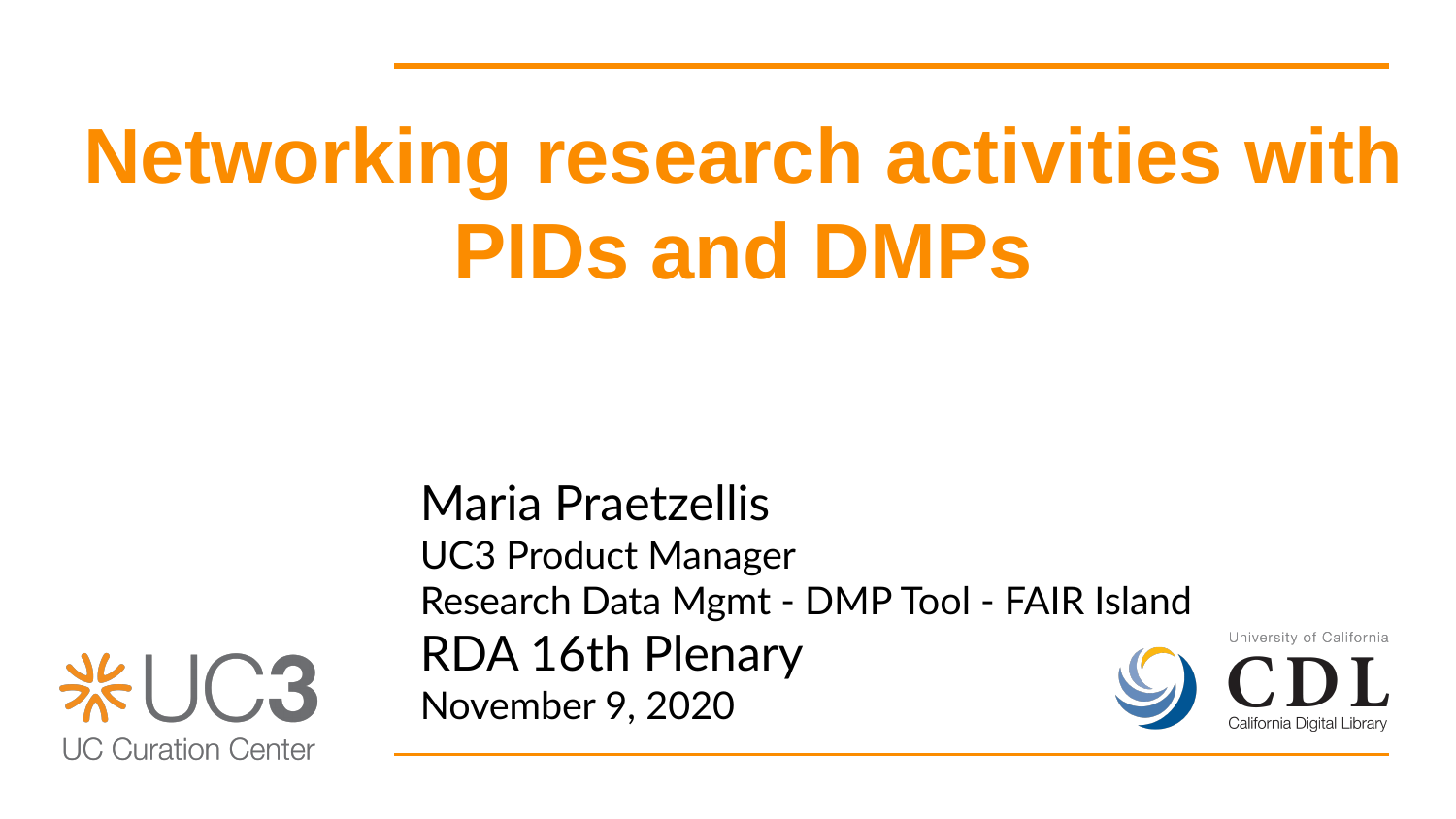

Networking research activities with PIDs and DMPs
Maria Praetzellis
UC3 Product Manager
Research Data Mgmt - DMP Tool - FAIR Island
RDA 16th Plenary
November 9, 2020